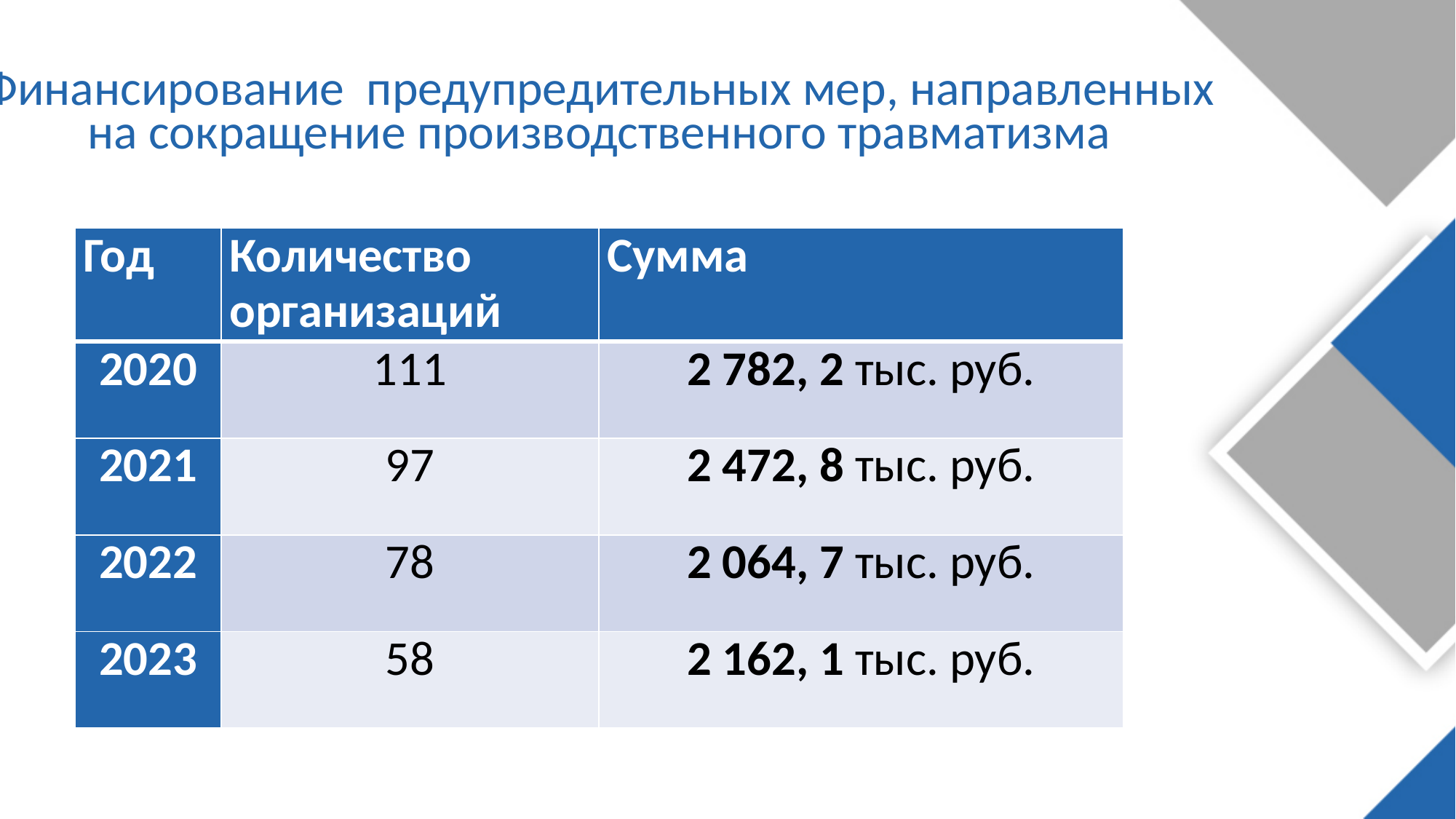

# Финансирование  предупредительных мер, направленных на сокращение производственного травматизма
| Год | Количество организаций | Сумма |
| --- | --- | --- |
| 2020 | 111 | 2 782, 2 тыс. руб. |
| 2021 | 97 | 2 472, 8 тыс. руб. |
| 2022 | 78 | 2 064, 7 тыс. руб. |
| 2023 | 58 | 2 162, 1 тыс. руб. |